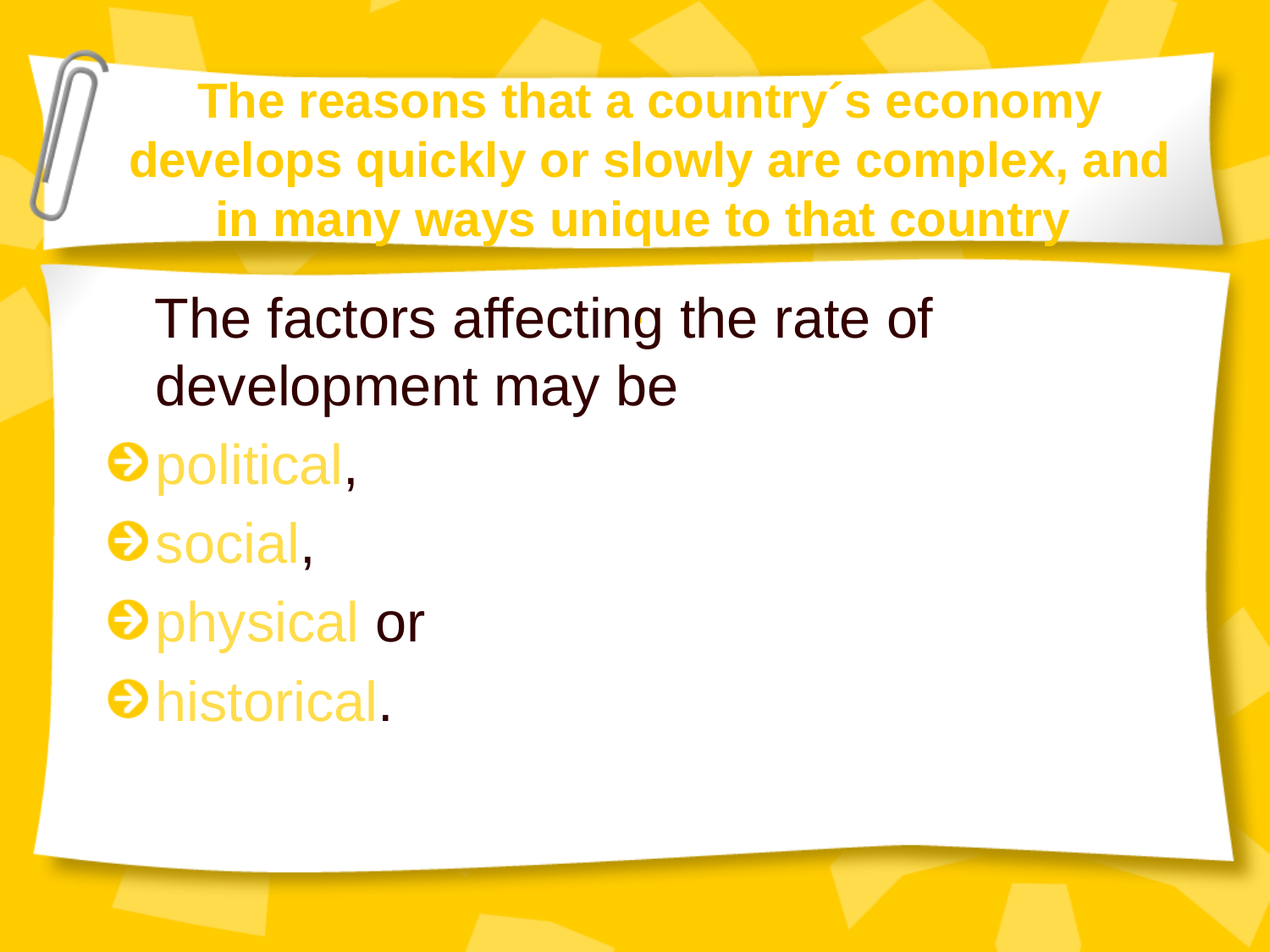

# The reasons that a country´s economy develops quickly or slowly are complex, and in many ways unique to that country .
   The factors affecting the rate of development may be
political,
social,
physical or
historical.